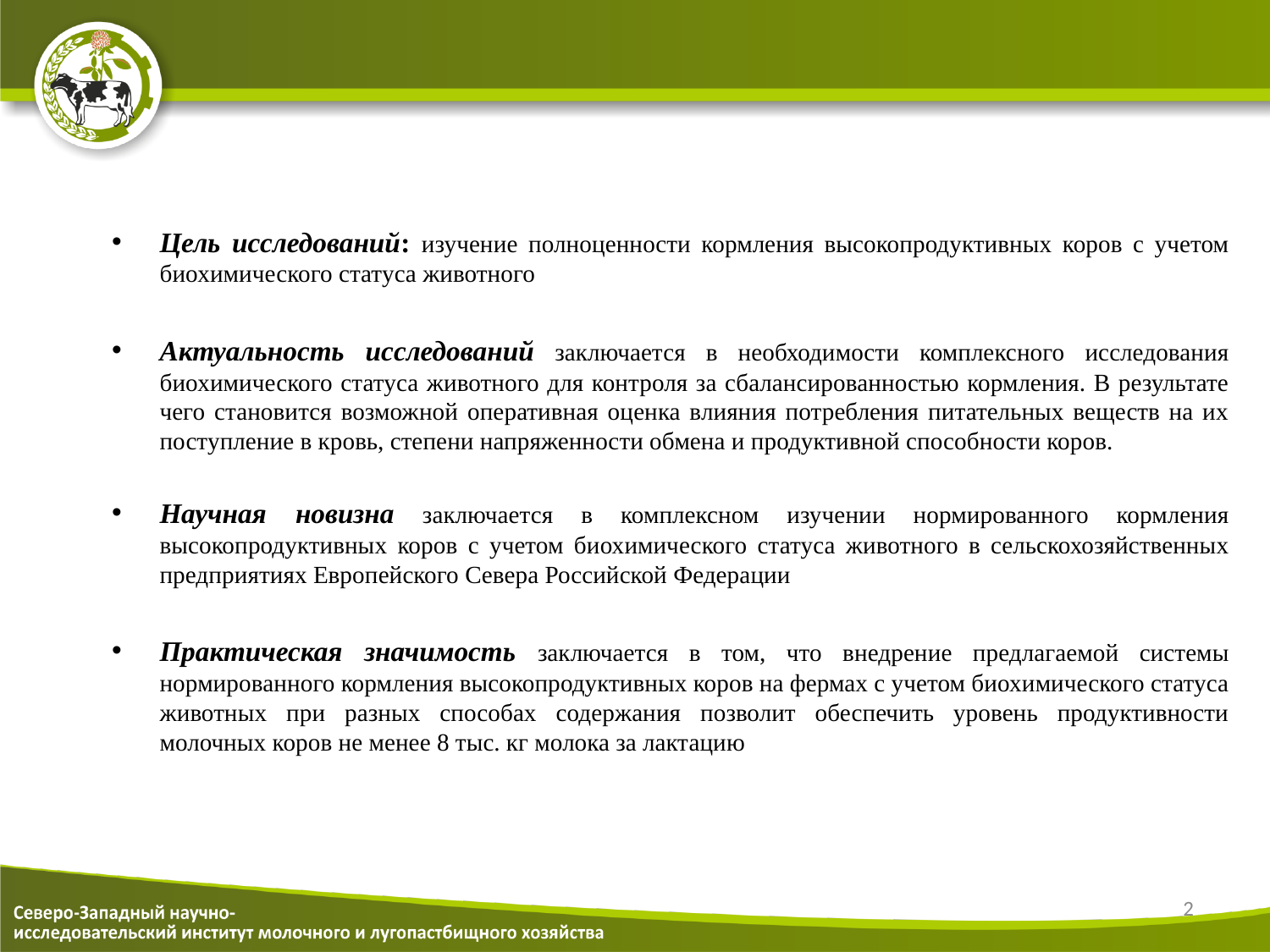

Цель исследований: изучение полноценности кормления высокопродуктивных коров с учетом биохимического статуса животного

Актуальность исследований заключается в необходимости комплексного исследования биохимического статуса животного для контроля за сбалансированностью кормления. В результате чего становится возможной оперативная оценка влияния потребления питательных веществ на их поступление в кровь, степени напряженности обмена и продуктивной способности коров.

Научная новизна заключается в комплексном изучении нормированного кормления высокопродуктивных коров с учетом биохимического статуса животного в сельскохозяйственных предприятиях Европейского Севера Российской Федерации

Практическая значимость заключается в том, что внедрение предлагаемой системы нормированного кормления высокопродуктивных коров на фермах с учетом биохимического статуса животных при разных способах содержания позволит обеспечить уровень продуктивности молочных коров не менее 8 тыс. кг молока за лактацию

#
2